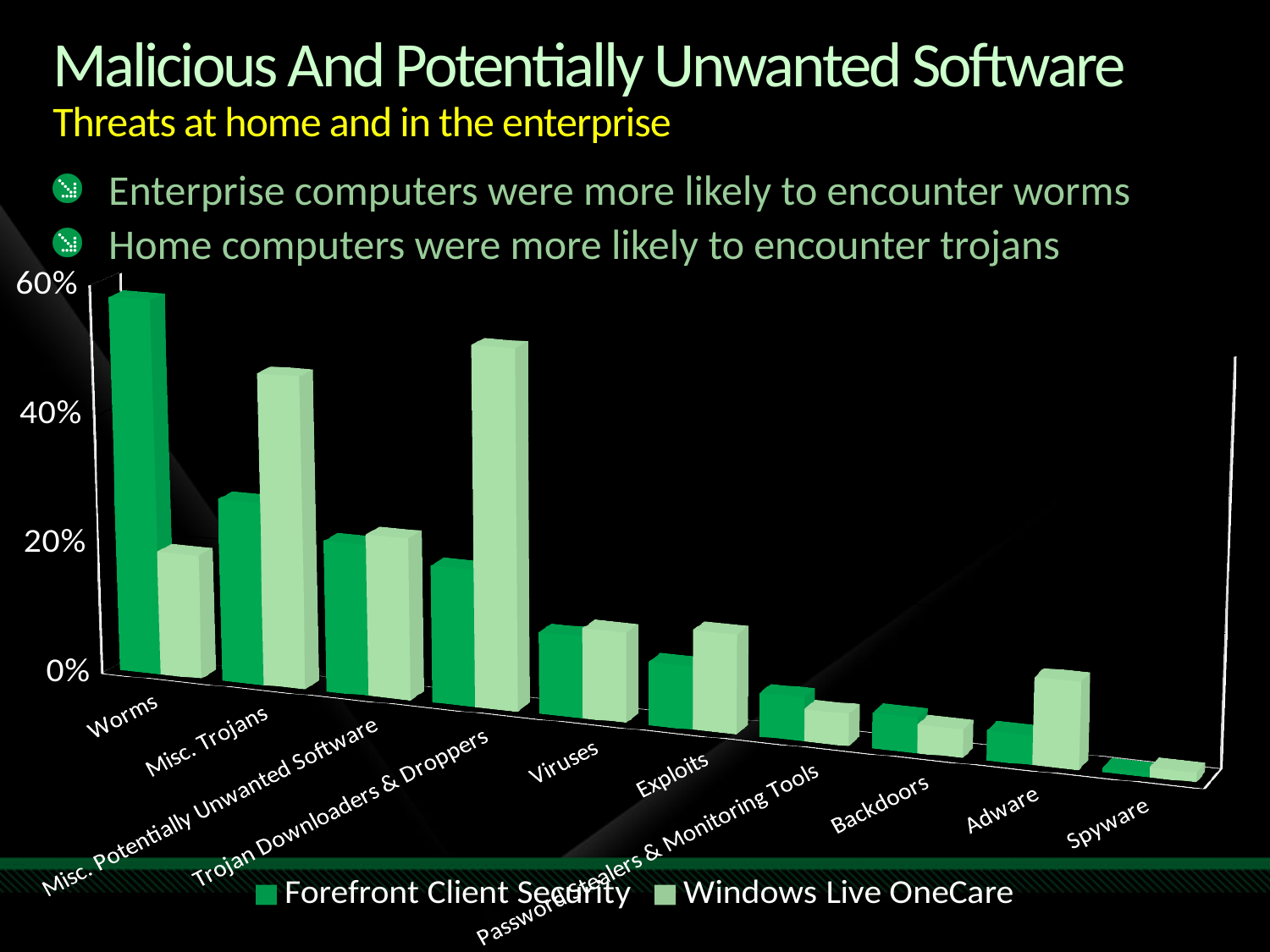

# Malicious And Potentially Unwanted Software Threats at home and in the enterprise
Enterprise computers were more likely to encounter worms
Home computers were more likely to encounter trojans

[unsupported chart]